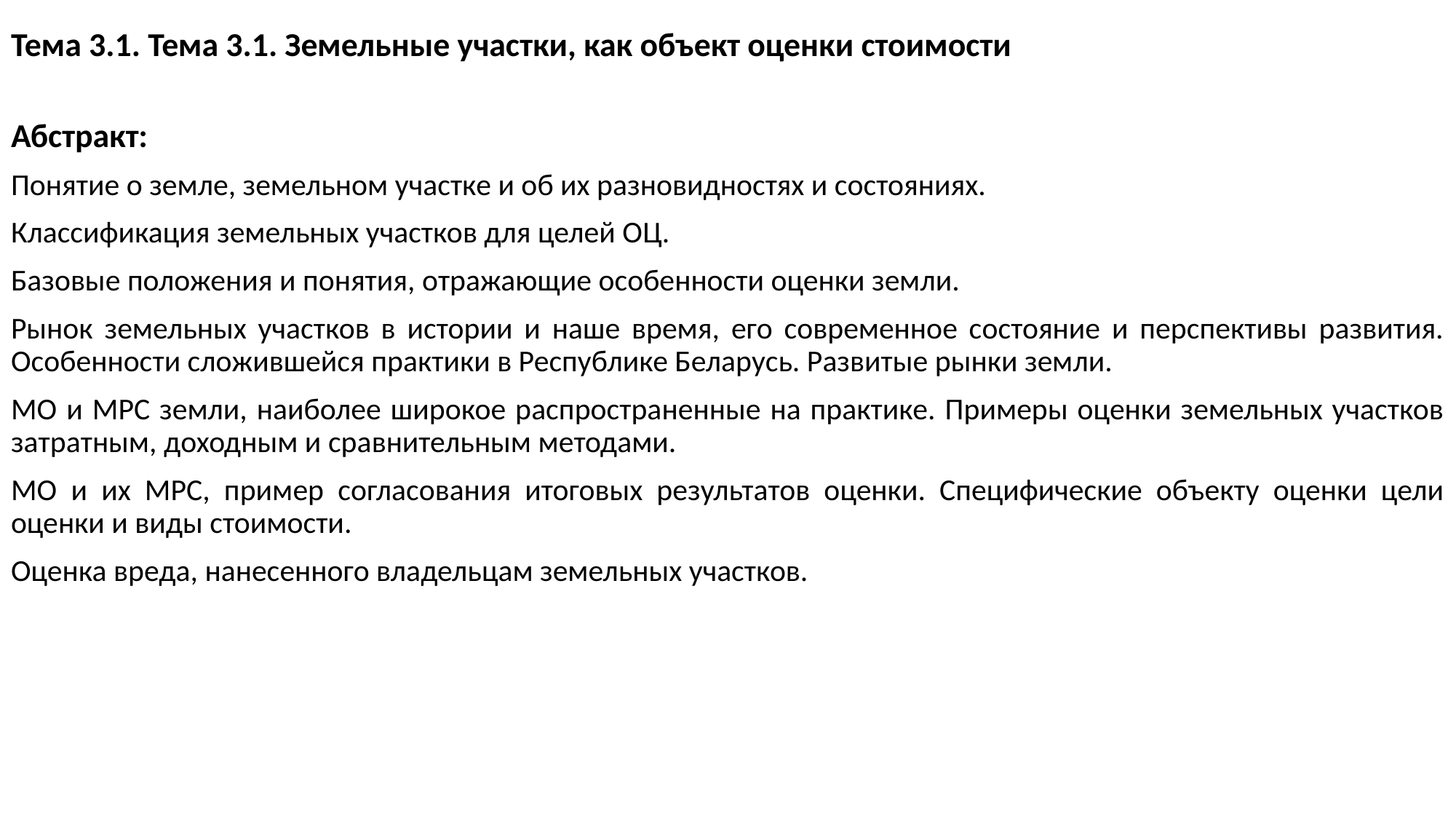

# Тема 3.1. Тема 3.1. Земельные участки, как объект оценки стоимости

Абстракт:
Понятие о земле, земельном участке и об их разновидностях и состояниях.
Классификация земельных участков для целей ОЦ.
Базовые положения и понятия, отражающие особенности оценки земли.
Рынок земельных участков в истории и наше время, его современное состояние и перспективы развития. Особенности сложившейся практики в Республике Беларусь. Развитые рынки земли.
МО и МРС земли, наиболее широкое распространенные на практике. Примеры оценки земельных участков затратным, доходным и сравнительным методами.
МО и их МРС, пример согласования итоговых результатов оценки. Специфические объекту оценки цели оценки и виды стоимости.
Оценка вреда, нанесенного владельцам земельных участков.